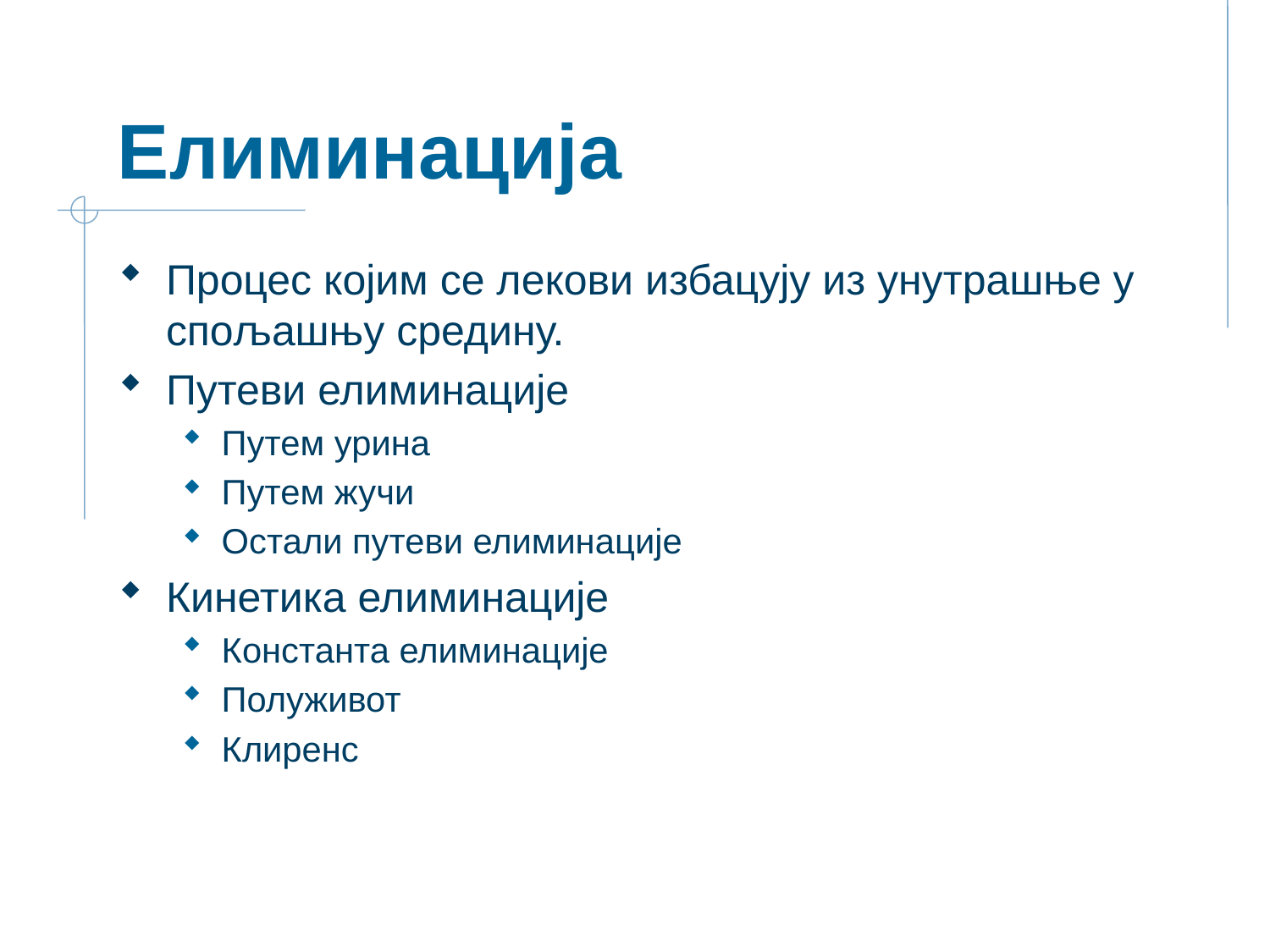

Елиминација
Процес којим се лекови избацују из унутрашње у спољашњу средину.
Путеви елиминације
Путем урина
Путем жучи
Остали путеви елиминације
Кинетика елиминације
Константа елиминације
Полуживот
Клиренс